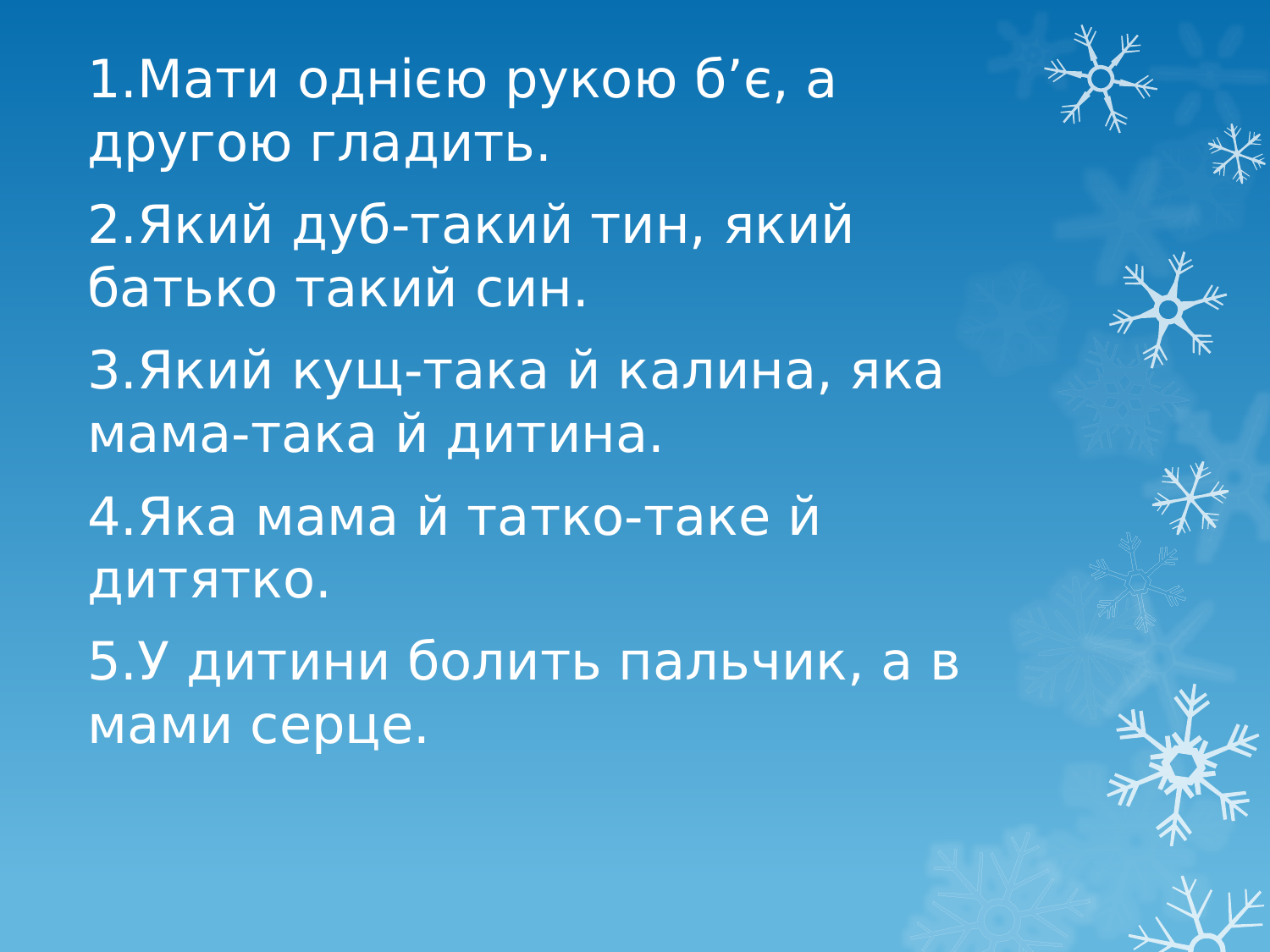

1.Мати однією рукою б’є, а другою гладить.
2.Який дуб-такий тин, який батько такий син.
3.Який кущ-така й калина, яка мама-така й дитина.
4.Яка мама й татко-таке й дитятко.
5.У дитини болить пальчик, а в мами серце.